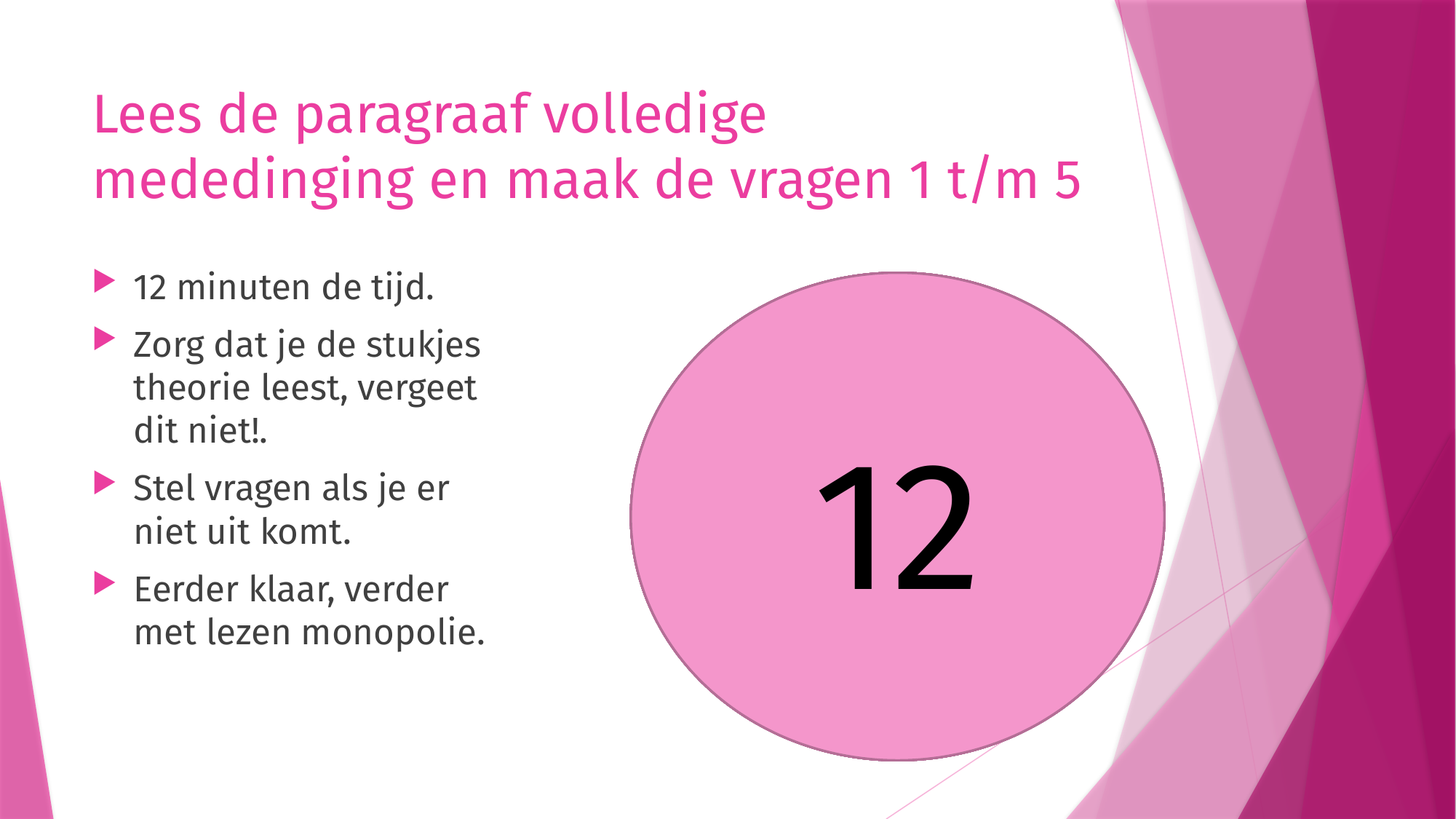

# Lees de paragraaf volledige mededinging en maak de vragen 1 t/m 5
12 minuten de tijd.
Zorg dat je de stukjes theorie leest, vergeet dit niet!.
Stel vragen als je er niet uit komt.
Eerder klaar, verder met lezen monopolie.

9
10
11
12
8
5
6
7
4
3
1
2